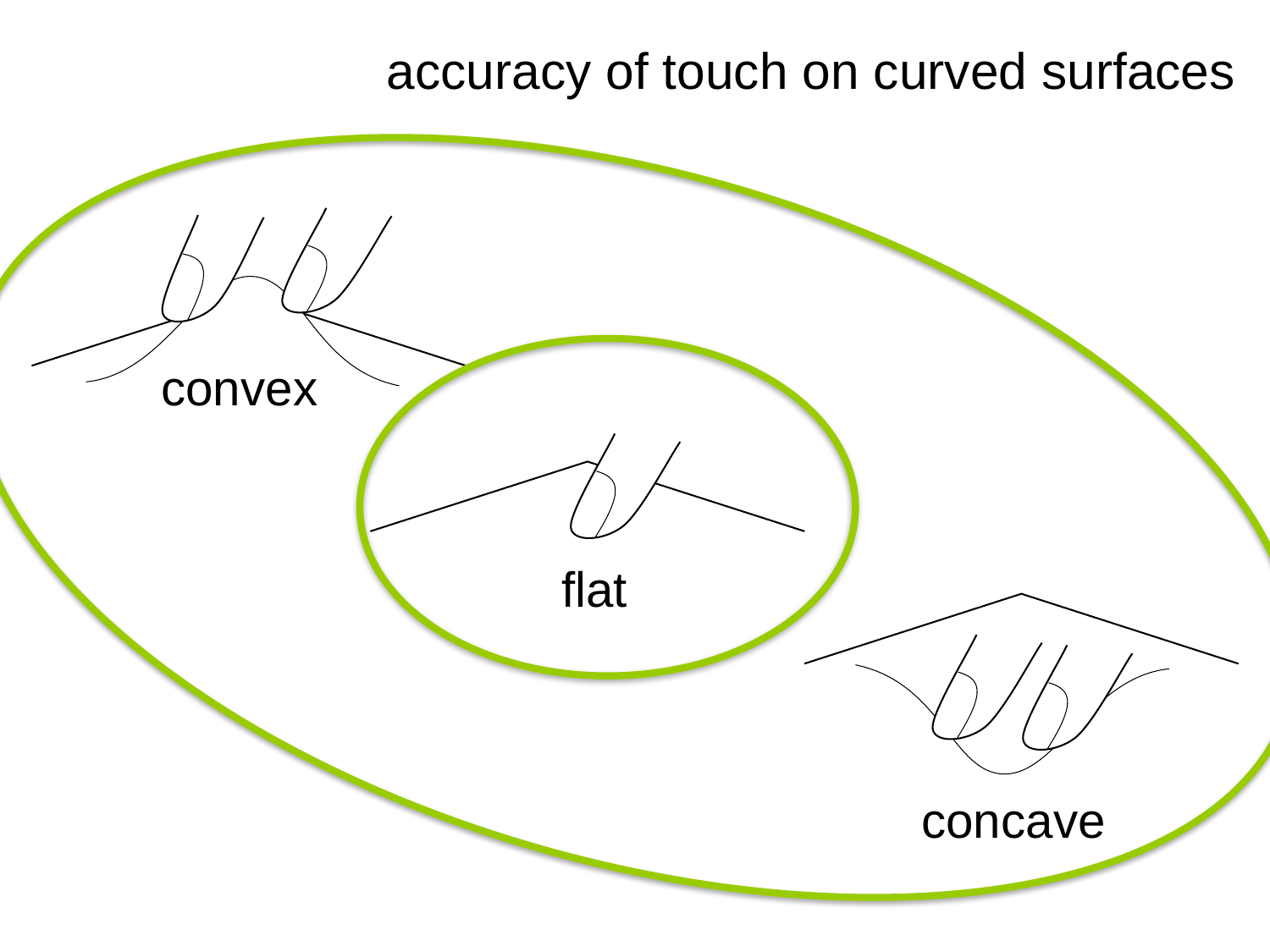

accuracy of touch on curved surfaces

convex

flat

concave